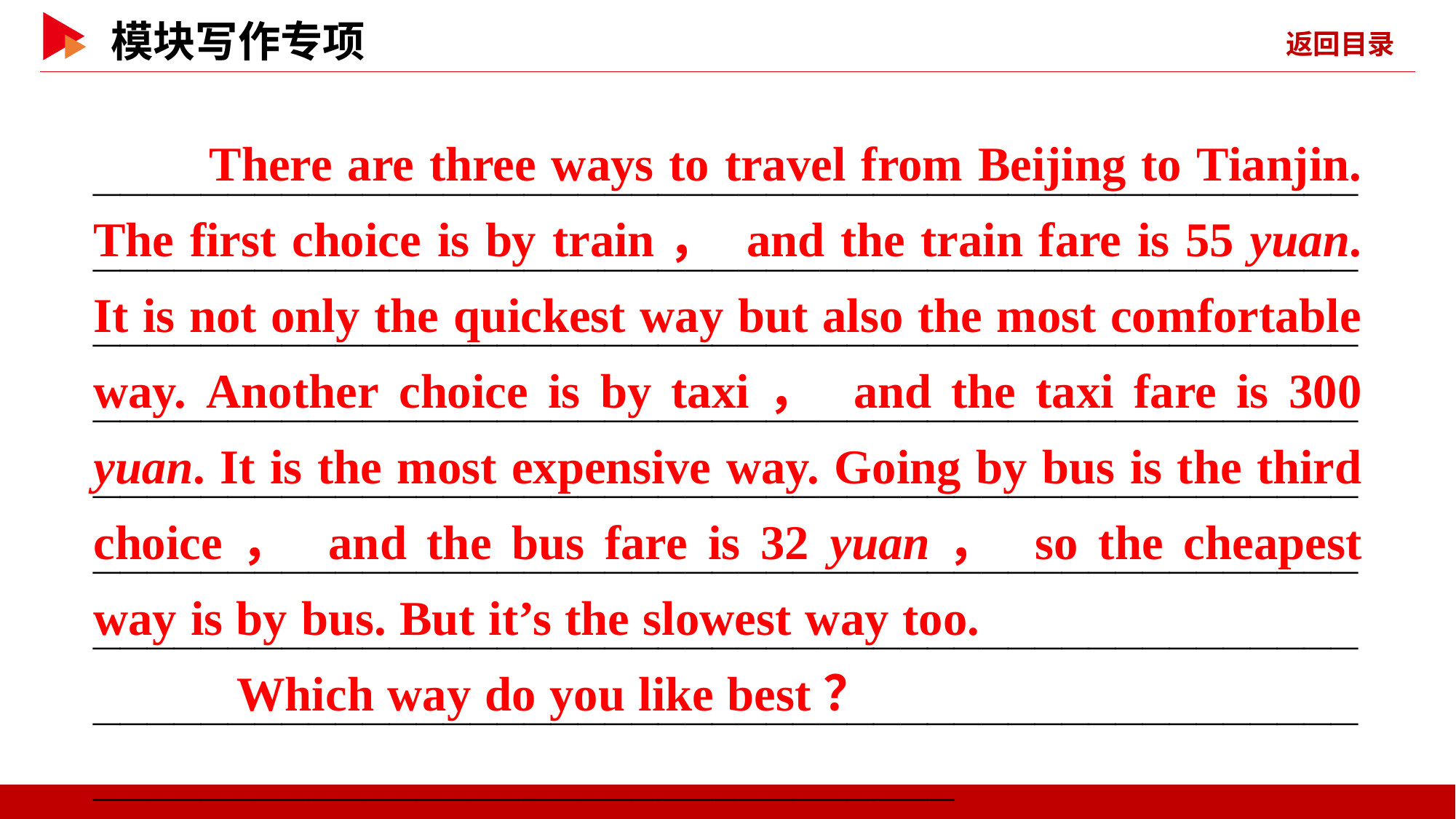

There are three ways to travel from Beijing to Tianjin. The first choice is by train， and the train fare is 55 yuan. It is not only the quickest way but also the most comfortable way. Another choice is by taxi， and the taxi fare is 300 yuan. It is the most expensive way. Going by bus is the third choice， and the bus fare is 32 yuan， so the cheapest way is by bus. But it’s the slowest way too.
         Which way do you like best？
________________________________________________________________________________________________________________________________________________________________________________________________________________________________________________________________________________________________________________________________________________________________________________________________________________________